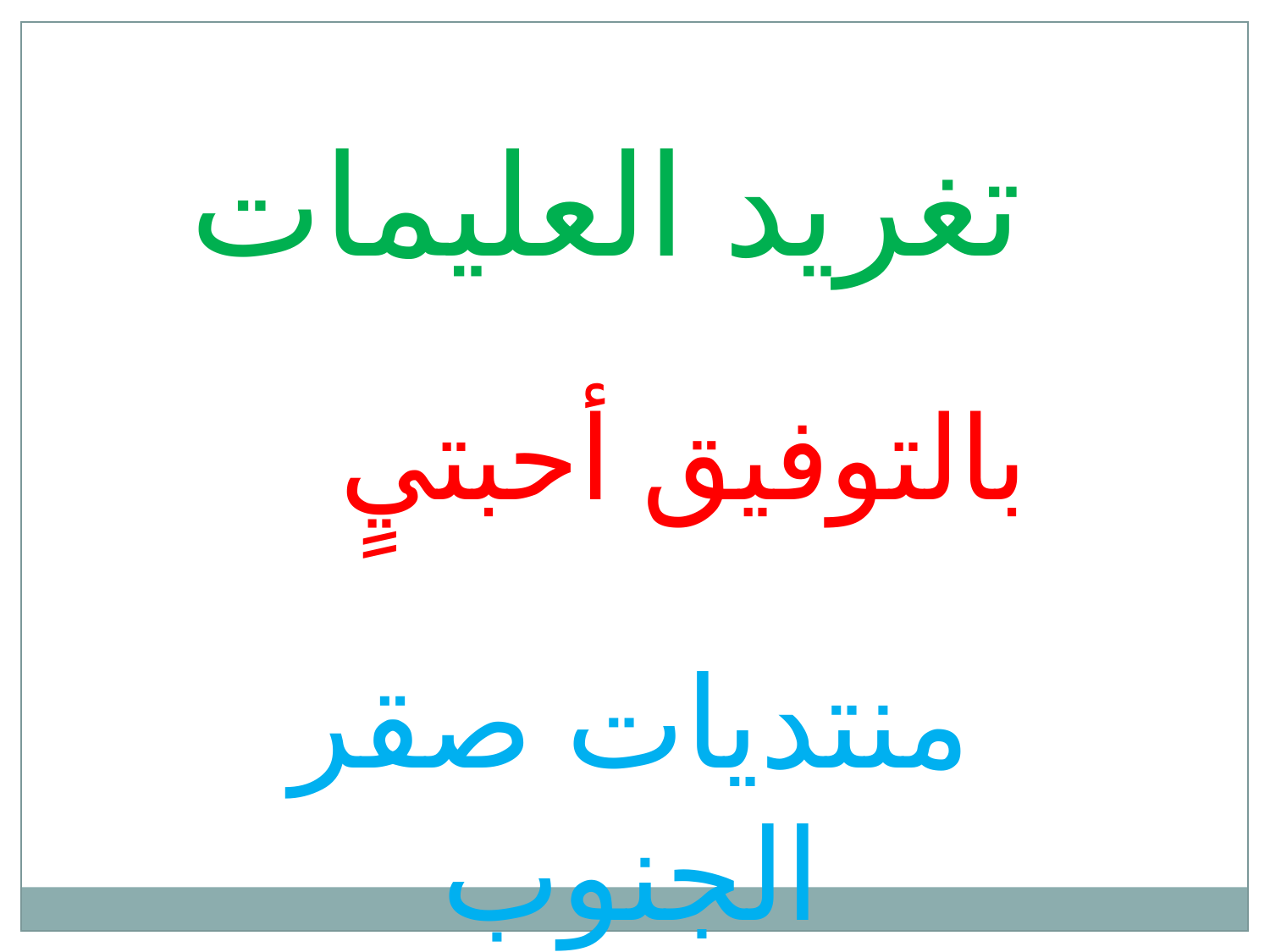

تغريد العليمات
بالتوفيق أحبتيٍ
منتديات صقر الجنوب